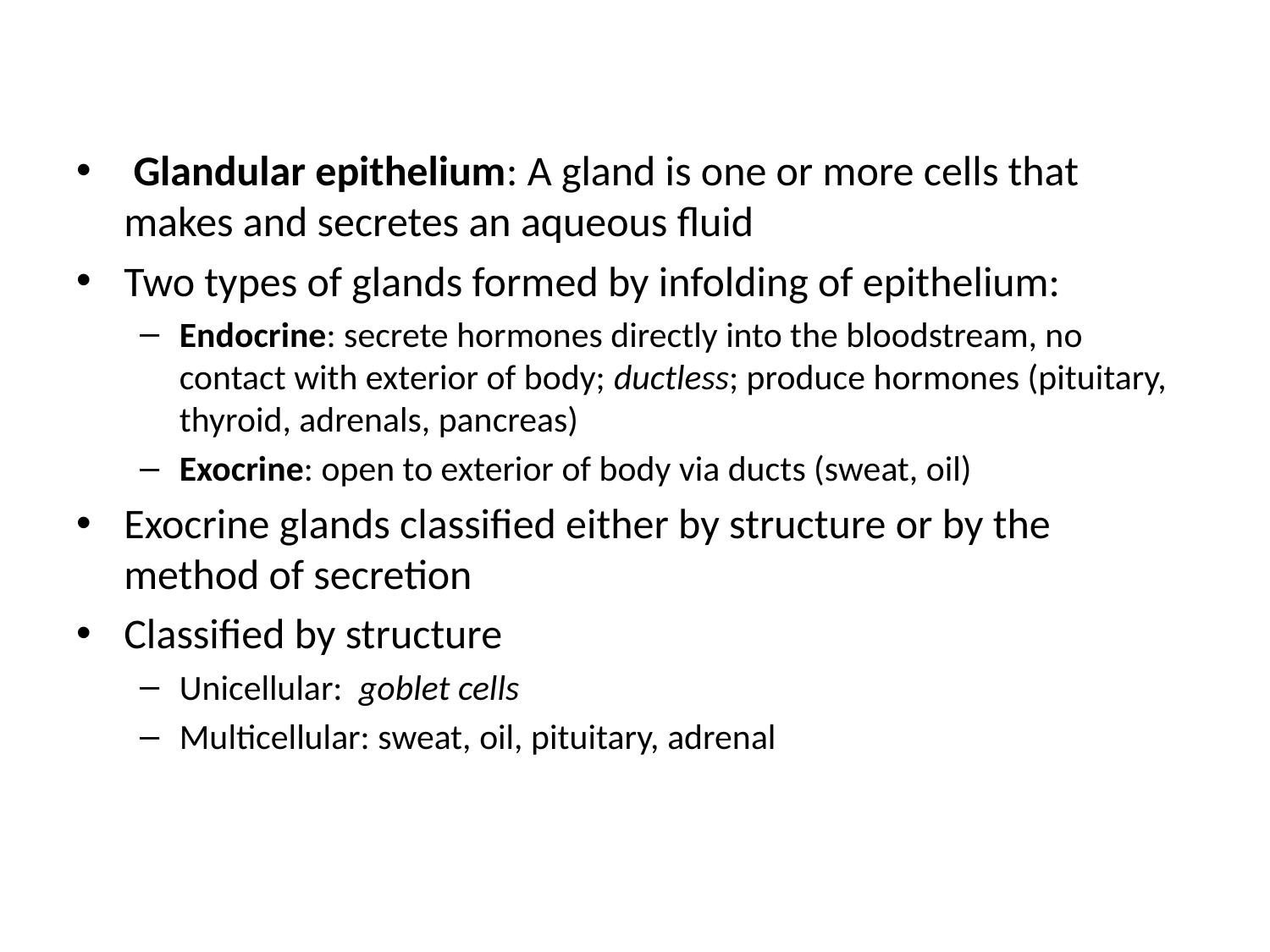

Glandular epithelium: A gland is one or more cells that makes and secretes an aqueous fluid
Two types of glands formed by infolding of epithelium:
Endocrine: secrete hormones directly into the bloodstream, no contact with exterior of body; ductless; produce hormones (pituitary, thyroid, adrenals, pancreas)
Exocrine: open to exterior of body via ducts (sweat, oil)
Exocrine glands classified either by structure or by the method of secretion
Classified by structure
Unicellular:  goblet cells
Multicellular: sweat, oil, pituitary, adrenal